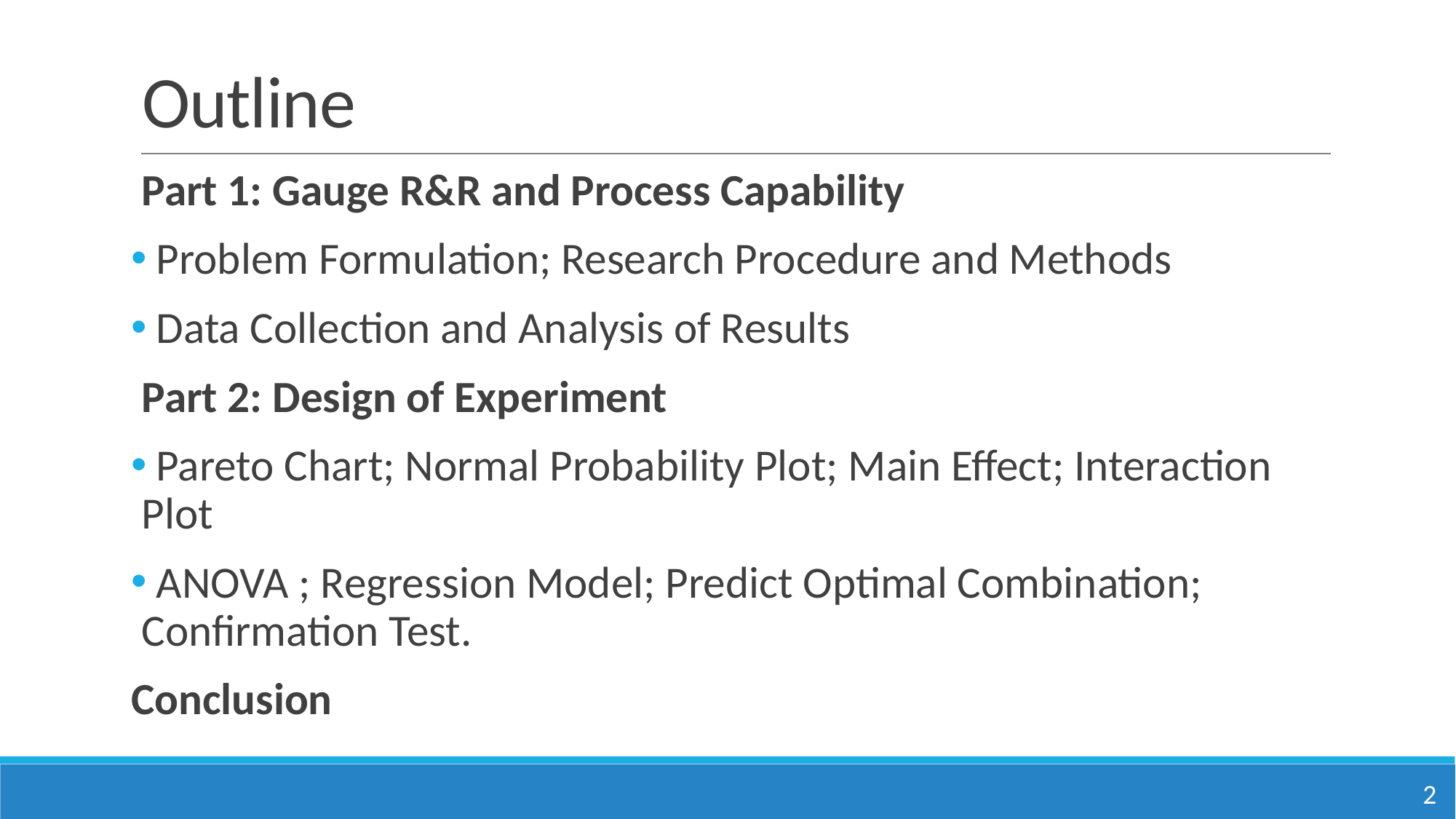

# Outline
Part 1: Gauge R&R and Process Capability
 Problem Formulation; Research Procedure and Methods
 Data Collection and Analysis of Results
Part 2: Design of Experiment
 Pareto Chart; Normal Probability Plot; Main Effect; Interaction Plot
 ANOVA ; Regression Model; Predict Optimal Combination; Confirmation Test.
Conclusion

2